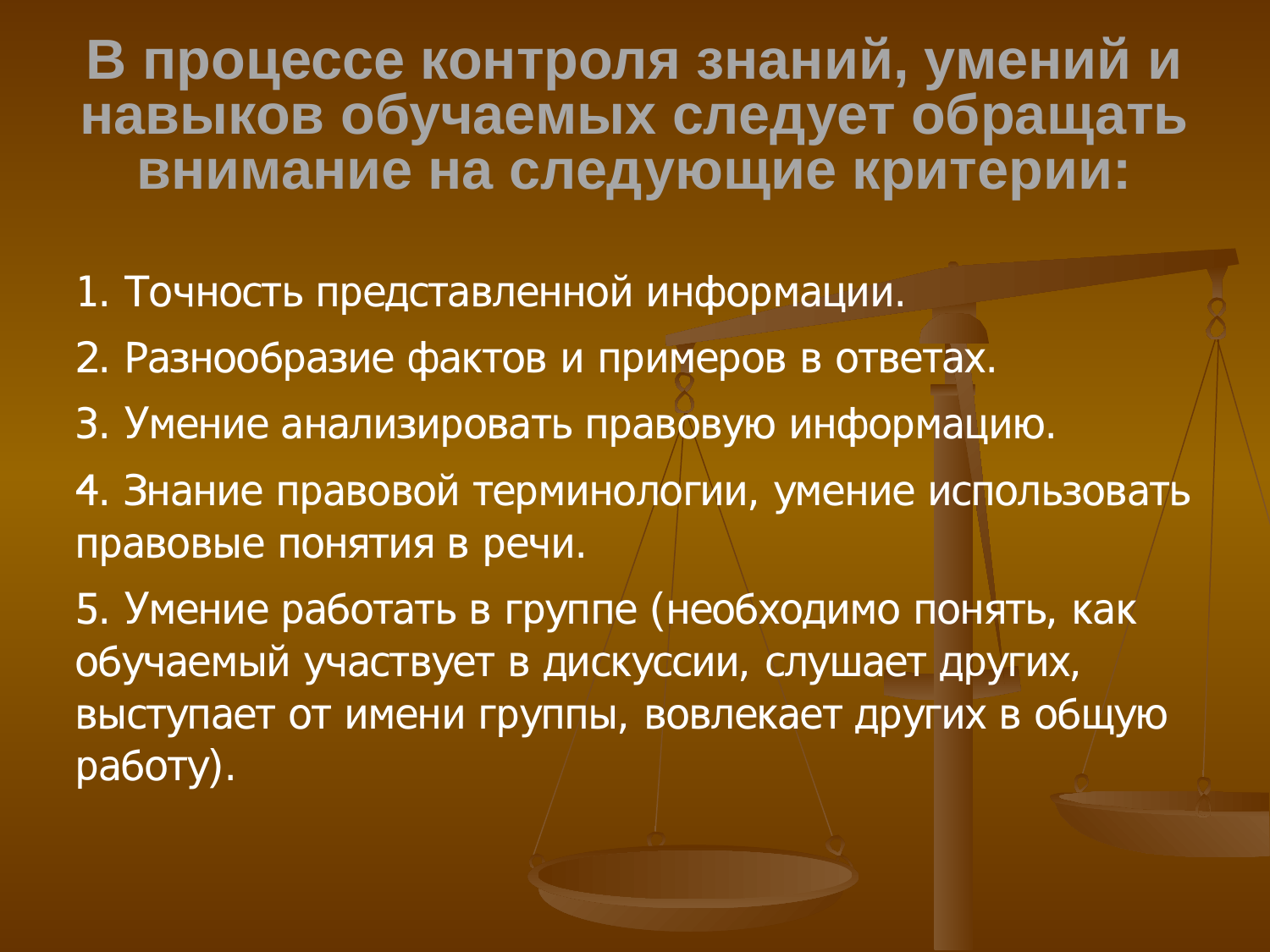

# В процессе контроля знаний, умений и навыков обучаемых следует обращать внимание на следующие критерии:
1. Точность представленной информации.
2. Разнообразие фактов и примеров в ответах.
3. Умение анализировать правовую информацию.
4. Знание правовой терминологии, умение использовать правовые понятия в речи.
5. Умение работать в группе (необходимо понять, как обучаемый участвует в дискуссии, слушает других, выступает от имени группы, вовлекает других в общую работу).